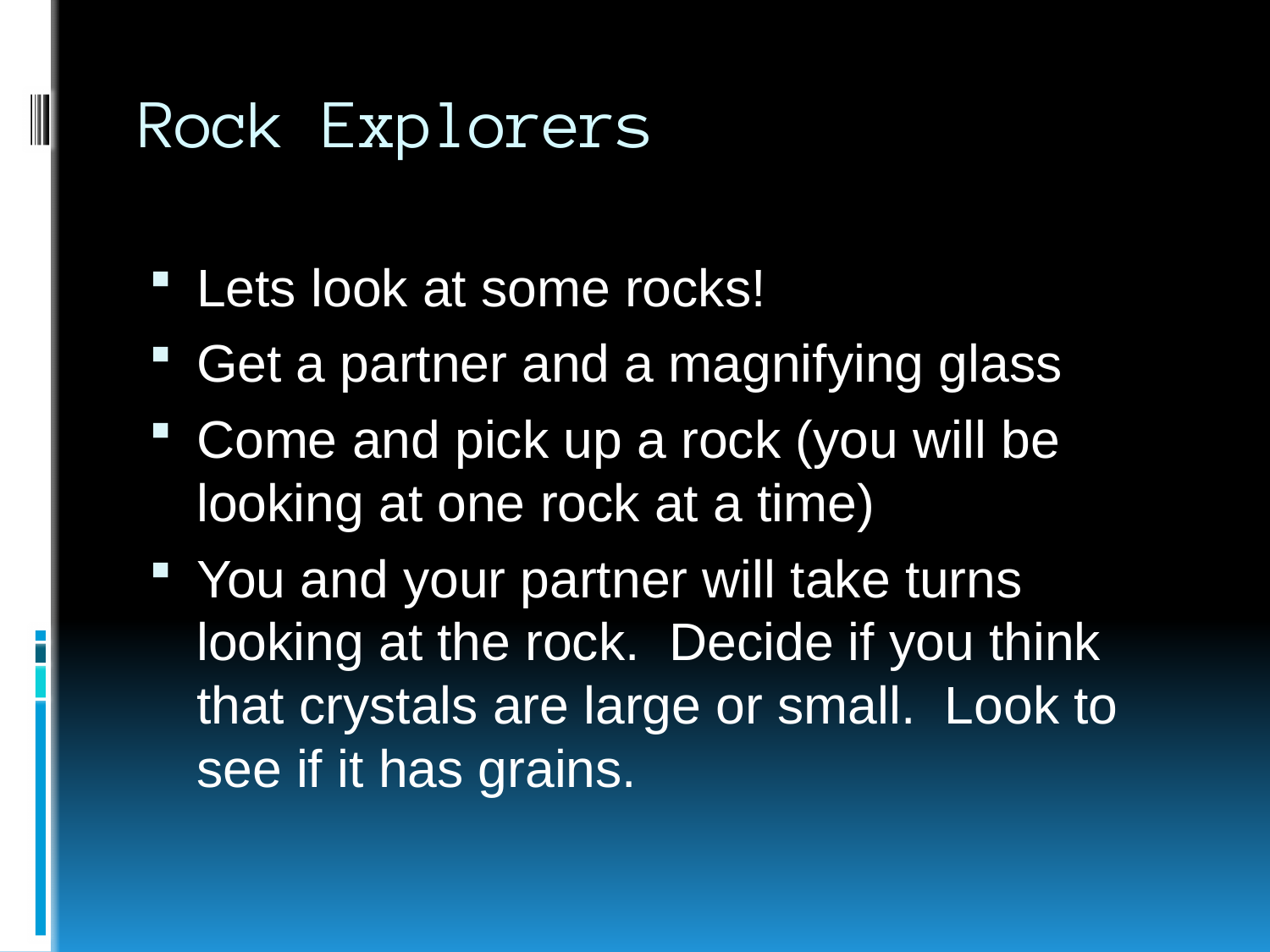

# Rock Explorers
Lets look at some rocks!
Get a partner and a magnifying glass
Come and pick up a rock (you will be looking at one rock at a time)
You and your partner will take turns looking at the rock.  Decide if you think that crystals are large or small.  Look to see if it has grains.